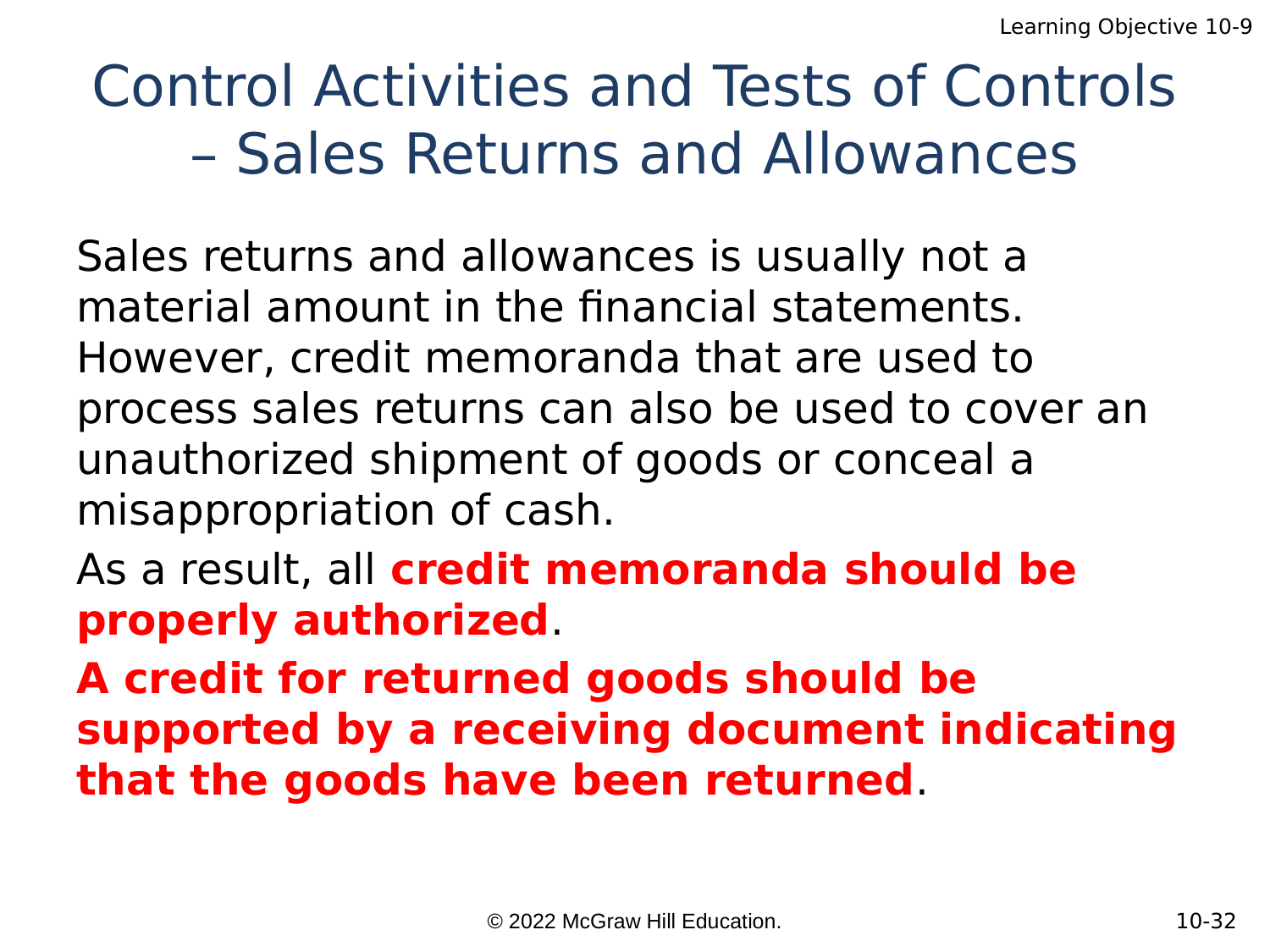

Learning Objective 10-9
# Control Activities and Tests of Controls – Sales Returns and Allowances
Sales returns and allowances is usually not a material amount in the financial statements. However, credit memoranda that are used to process sales returns can also be used to cover an unauthorized shipment of goods or conceal a misappropriation of cash.
As a result, all credit memoranda should be properly authorized.
A credit for returned goods should be supported by a receiving document indicating that the goods have been returned.